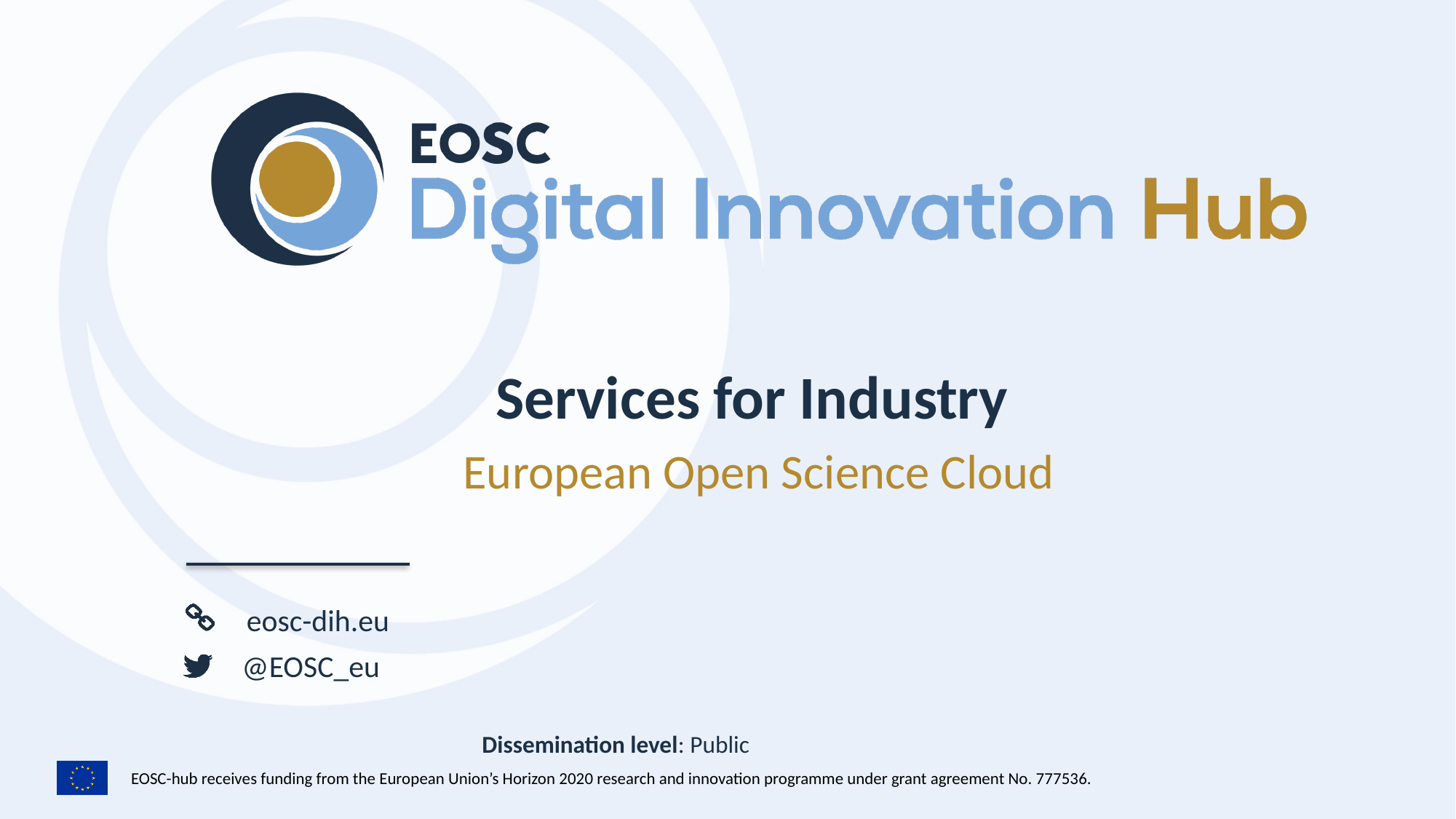

Services for Industry
European Open Science Cloud
Dissemination level: Public